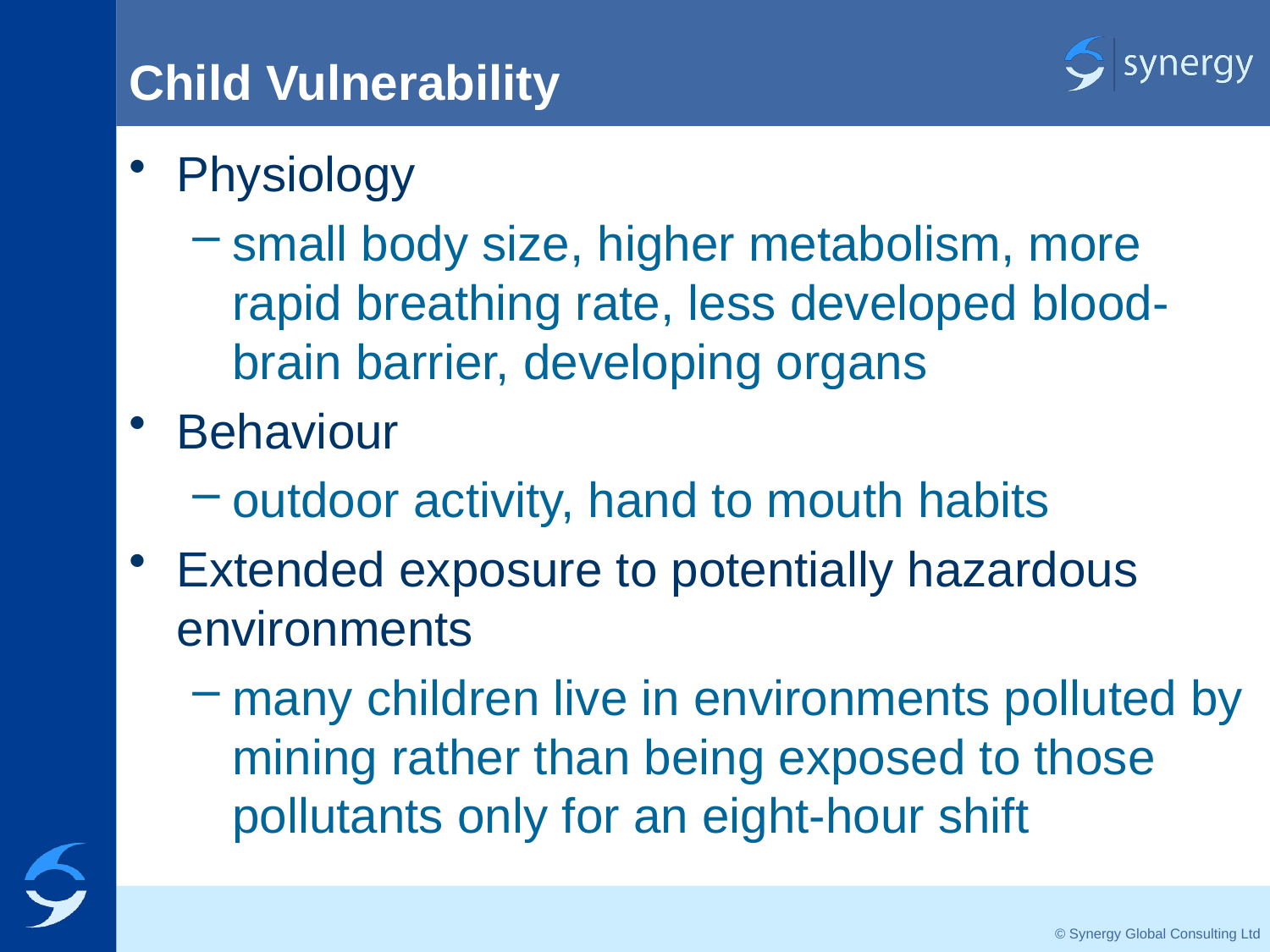

# Child Vulnerability
Physiology
small body size, higher metabolism, more rapid breathing rate, less developed blood-brain barrier, developing organs
Behaviour
outdoor activity, hand to mouth habits
Extended exposure to potentially hazardous environments
many children live in environments polluted by mining rather than being exposed to those pollutants only for an eight-hour shift